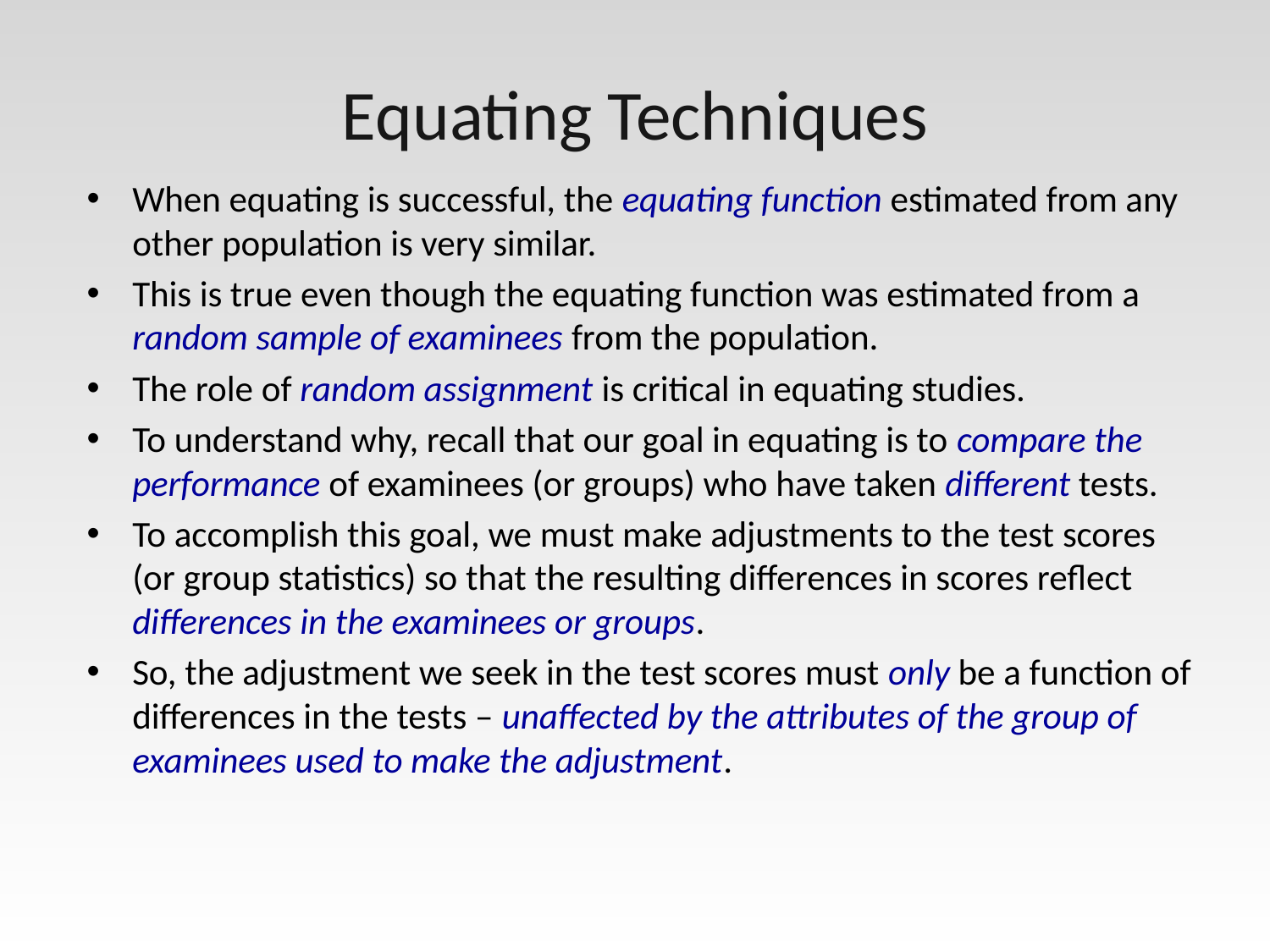

# Equating Techniques
When equating is successful, the equating function estimated from any other population is very similar.
This is true even though the equating function was estimated from a random sample of examinees from the population.
The role of random assignment is critical in equating studies.
To understand why, recall that our goal in equating is to compare the performance of examinees (or groups) who have taken different tests.
To accomplish this goal, we must make adjustments to the test scores (or group statistics) so that the resulting differences in scores reflect differences in the examinees or groups.
So, the adjustment we seek in the test scores must only be a function of differences in the tests – unaffected by the attributes of the group of examinees used to make the adjustment.